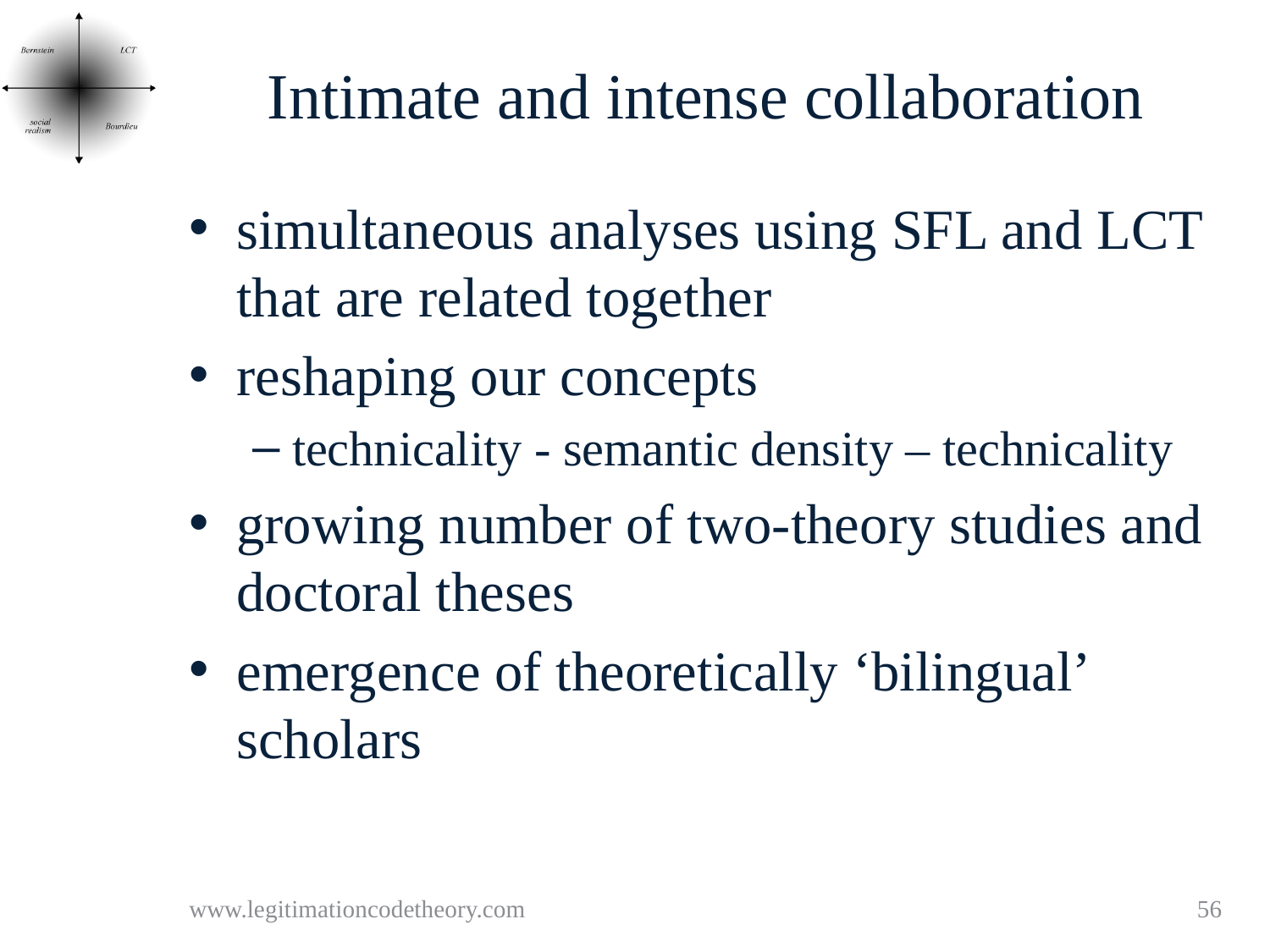

# Intimate and intense collaboration

simultaneous analyses using SFL and LCT that are related together
reshaping our concepts
technicality - semantic density – technicality
growing number of two-theory studies and doctoral theses
emergence of theoretically ‘bilingual’ scholars
www.legitimationcodetheory.com
56